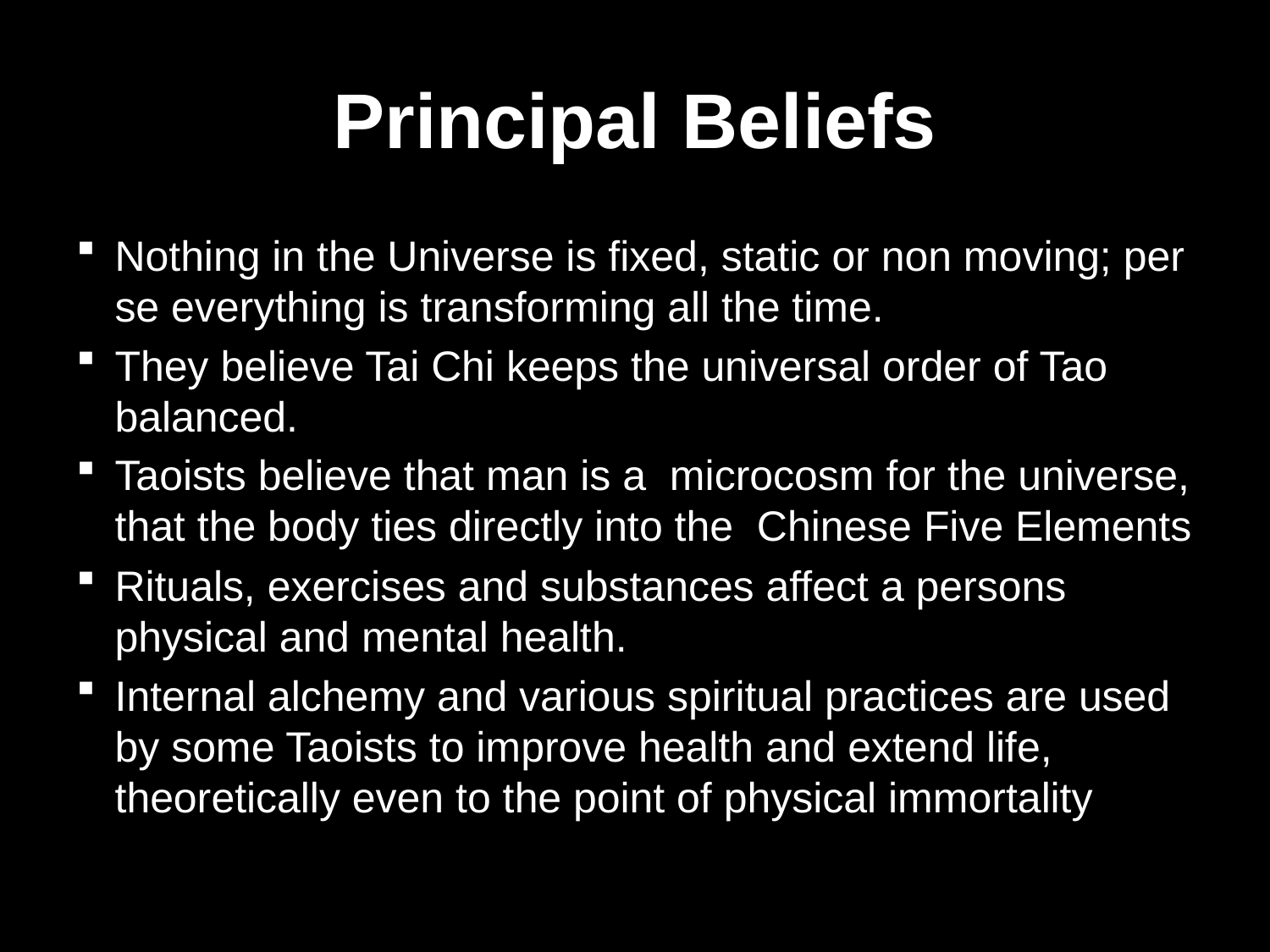

# Principal Beliefs
Nothing in the Universe is fixed, static or non moving; per se everything is transforming all the time.
They believe Tai Chi keeps the universal order of Tao balanced.
Taoists believe that man is a  microcosm for the universe, that the body ties directly into the  Chinese Five Elements
Rituals, exercises and substances affect a persons physical and mental health.
Internal alchemy and various spiritual practices are used by some Taoists to improve health and extend life, theoretically even to the point of physical immortality